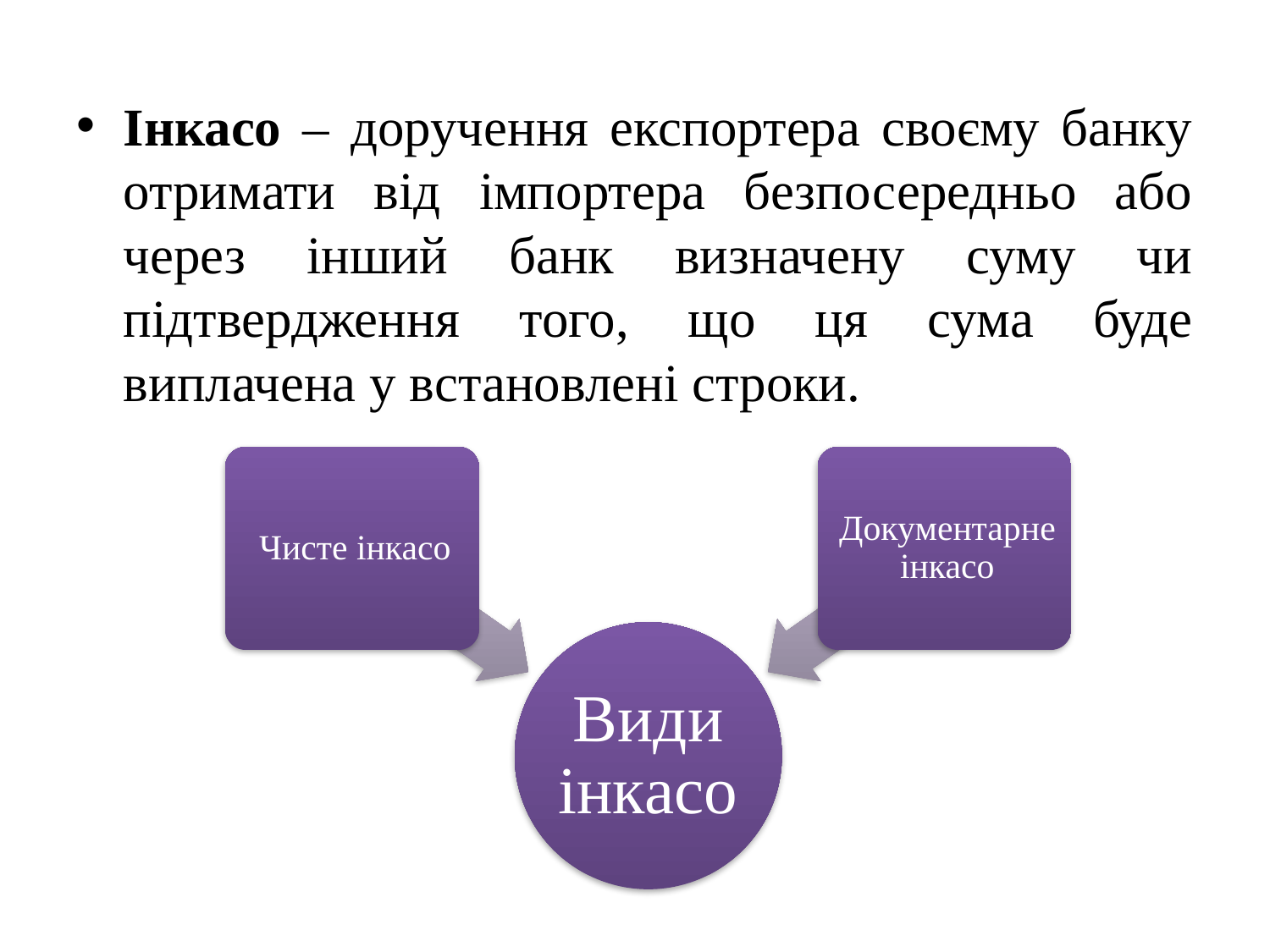

Інкасо – доручення експортера своєму банку отримати від імпортера безпосередньо або через інший банк визначену суму чи підтвердження того, що ця сума буде виплачена у встановлені строки.

Види інкасо
Чисте інкасо
Документарне інкасо